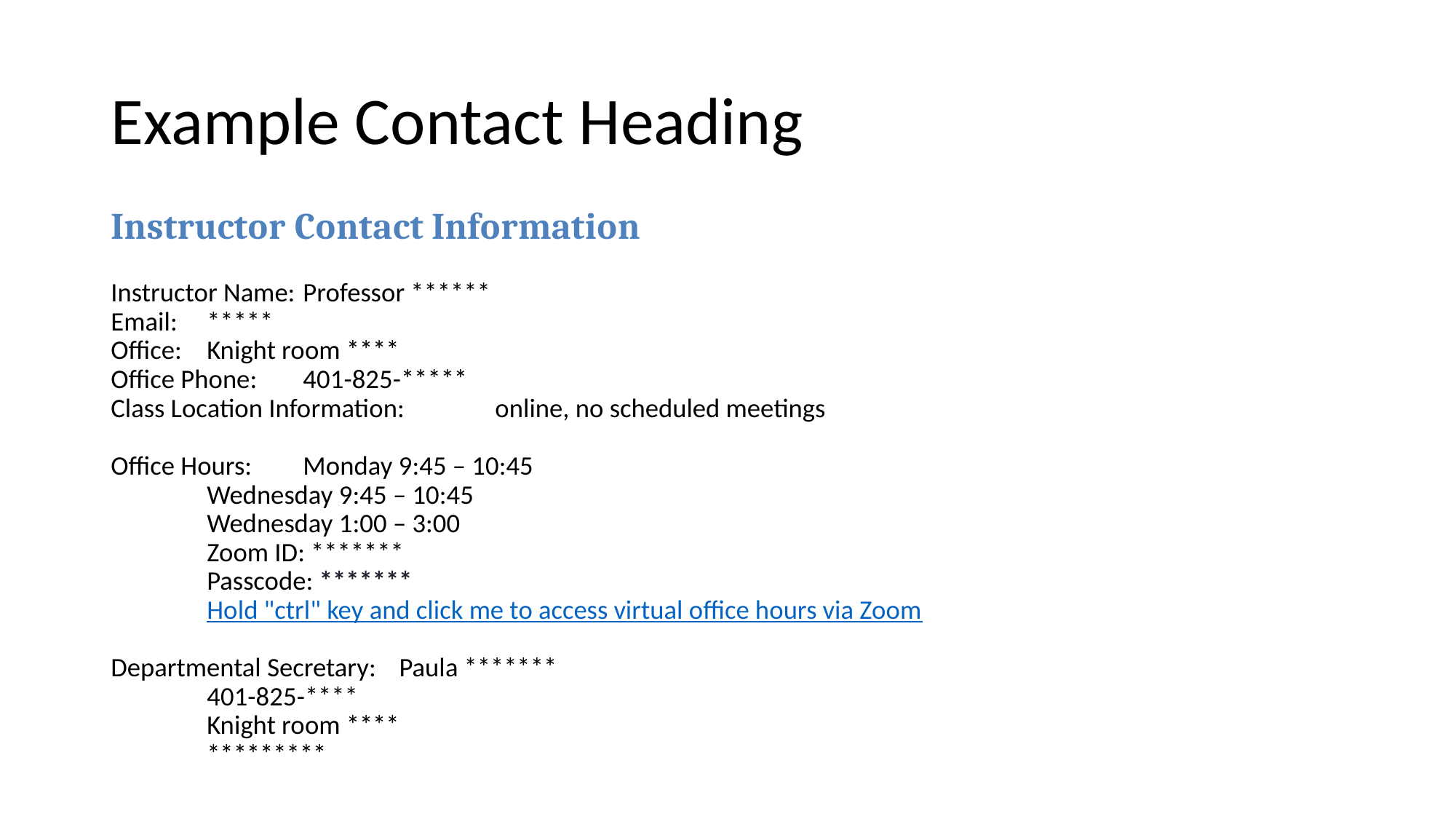

# Example Contact Heading
Instructor Contact Information

Instructor Name: 		Professor ******
Email: 				*****
Office: 				Knight room ****
Office Phone:			401-825-*****
Class Location Information: 	online, no scheduled meetings

Office Hours: 			Monday 9:45 – 10:45
				Wednesday 9:45 – 10:45
				Wednesday 1:00 – 3:00
				Zoom ID: *******
				Passcode: *******
				Hold "ctrl" key and click me to access virtual office hours via Zoom

Departmental Secretary:	Paula *******
				401-825-****
				Knight room ****
				*********